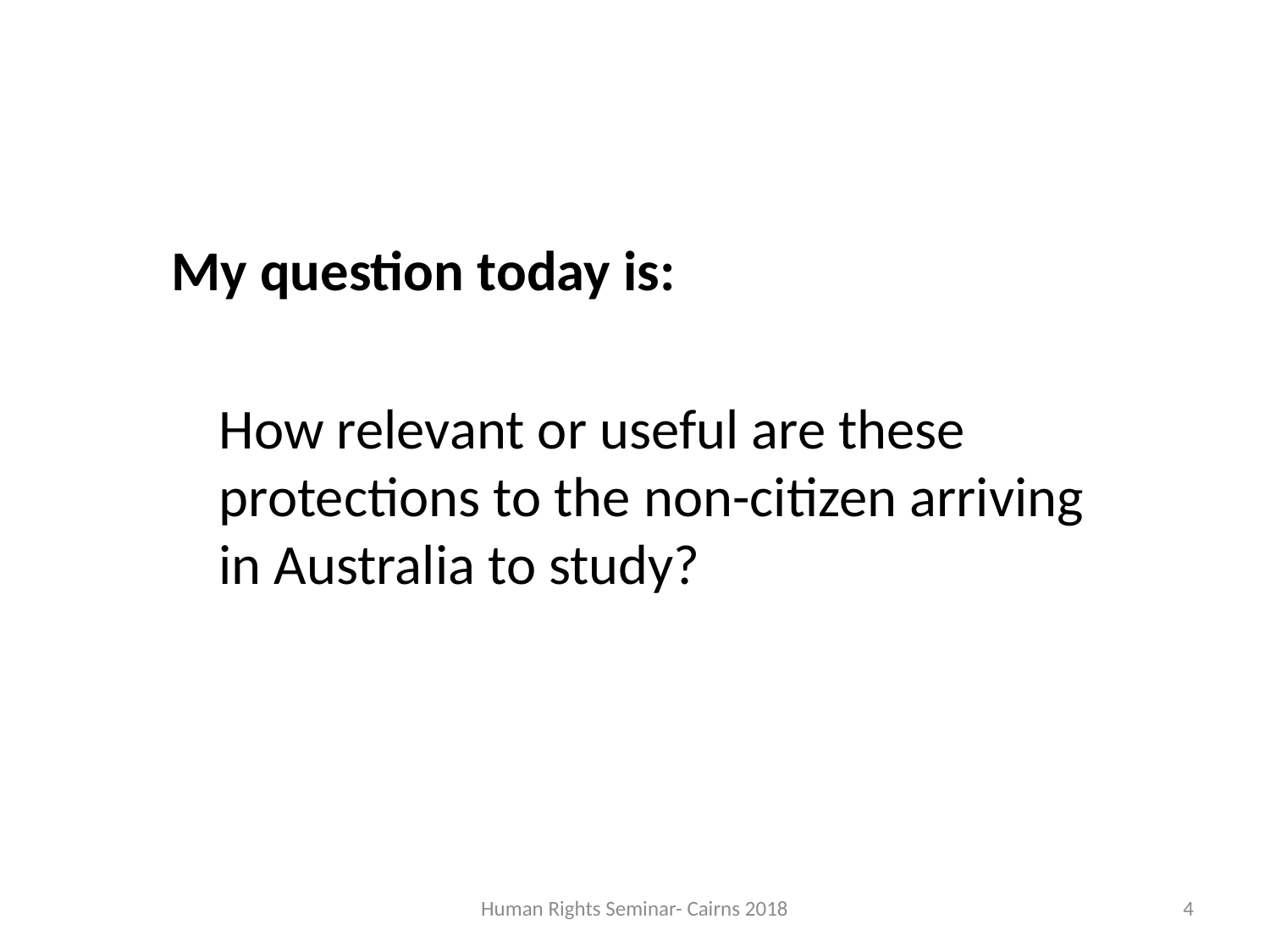

My question today is:

	How relevant or useful are these protections to the non-citizen arriving in Australia to study?

Human Rights Seminar- Cairns 2018
4